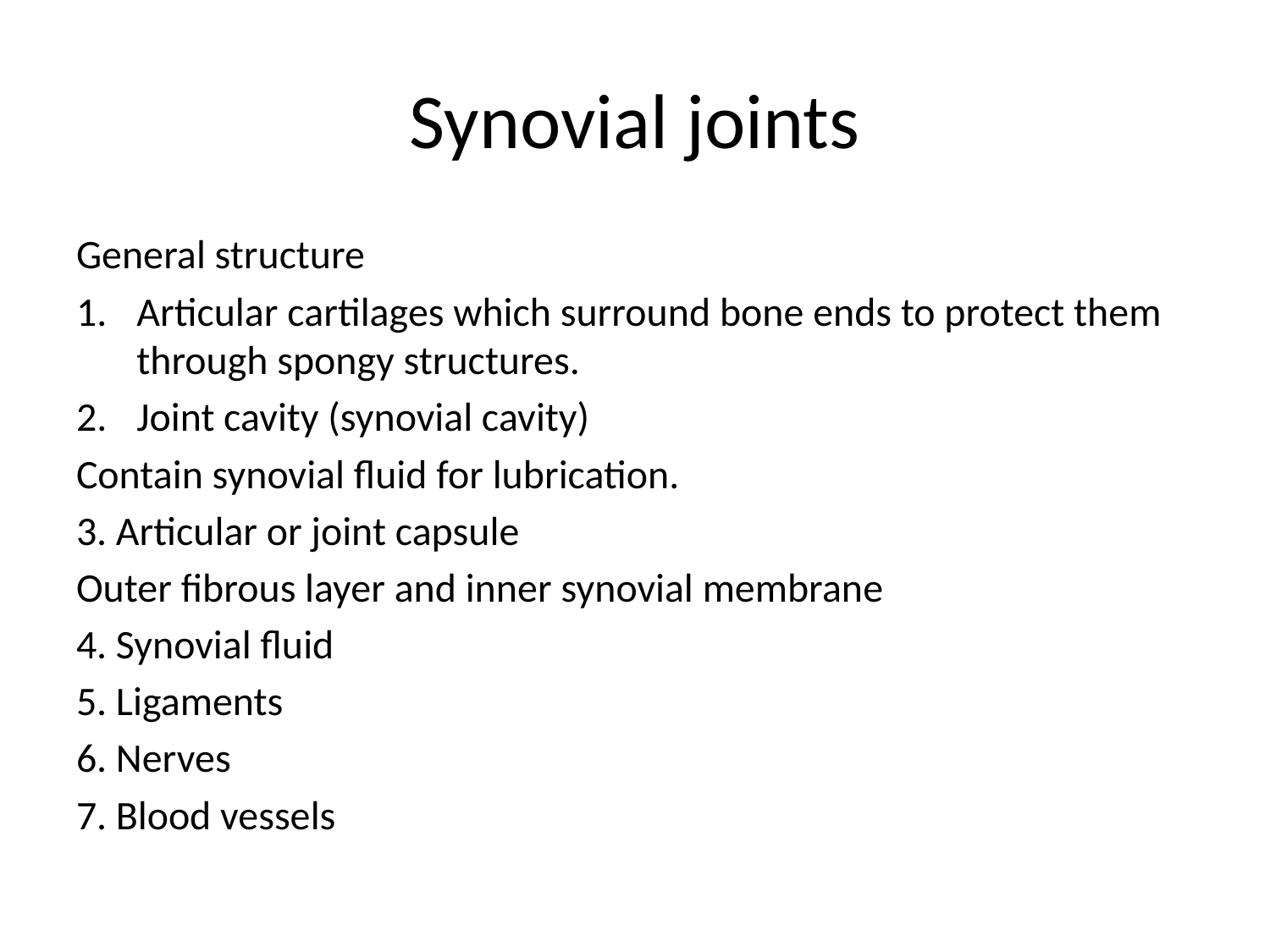

# Synovial joints
General structure
Articular cartilages which surround bone ends to protect them through spongy structures.
Joint cavity (synovial cavity)
Contain synovial fluid for lubrication.
3. Articular or joint capsule
Outer fibrous layer and inner synovial membrane
4. Synovial fluid
5. Ligaments
6. Nerves
7. Blood vessels